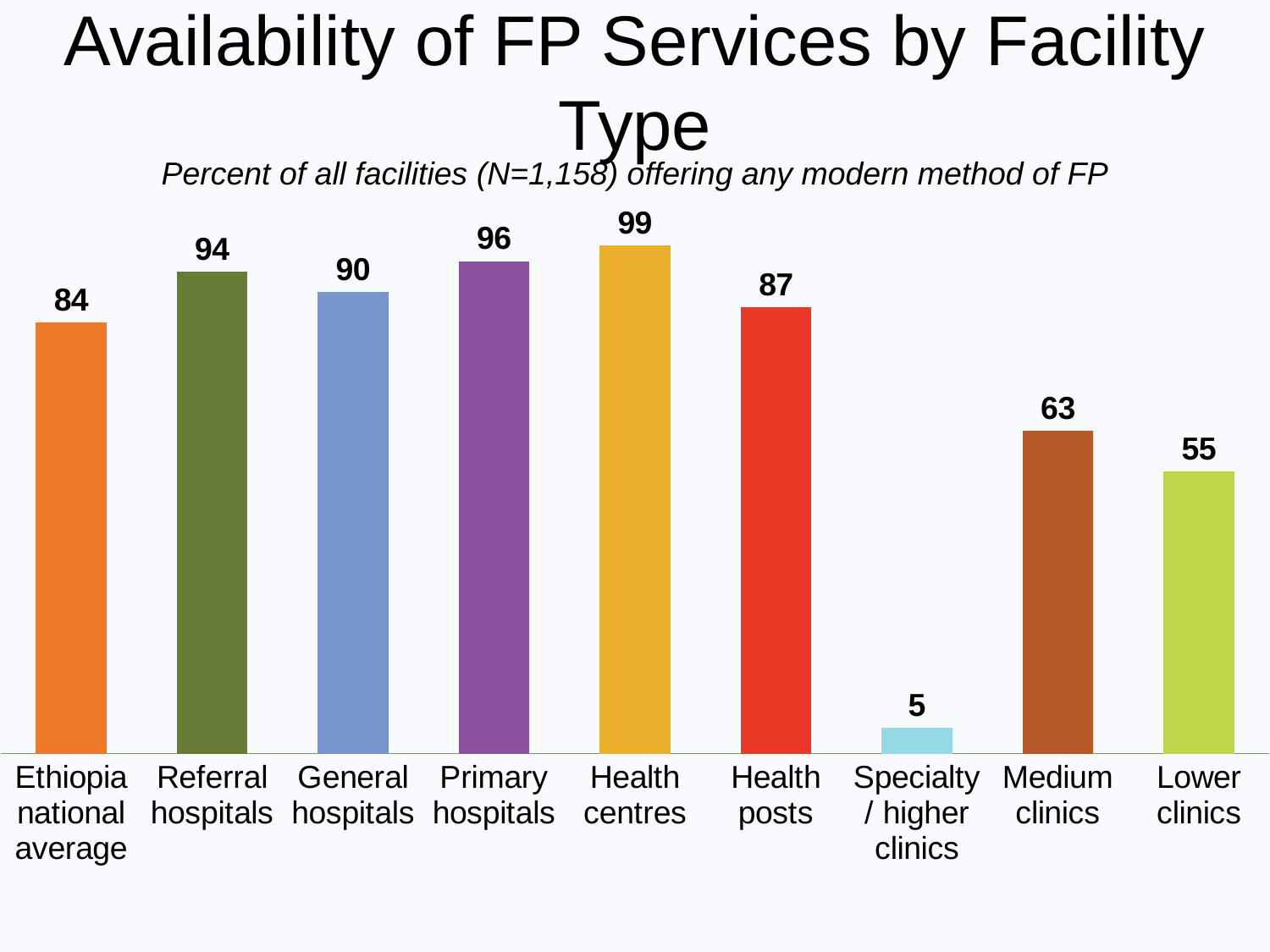

# Availability of FP Services by Facility Type
Percent of all facilities (N=1,158) offering any modern method of FP

### Chart

| Category |  |
|---|---|
| Ethiopia national average | 84.0 |
| Referral hospitals | 94.0 |
| General hospitals | 90.0 |
| Primary hospitals | 96.0 |
| Health centres | 99.0 |
| Health posts | 87.0 |
| Specialty/ higher clinics | 5.0 |
| Medium clinics | 63.0 |
| Lower clinics | 55.0 |